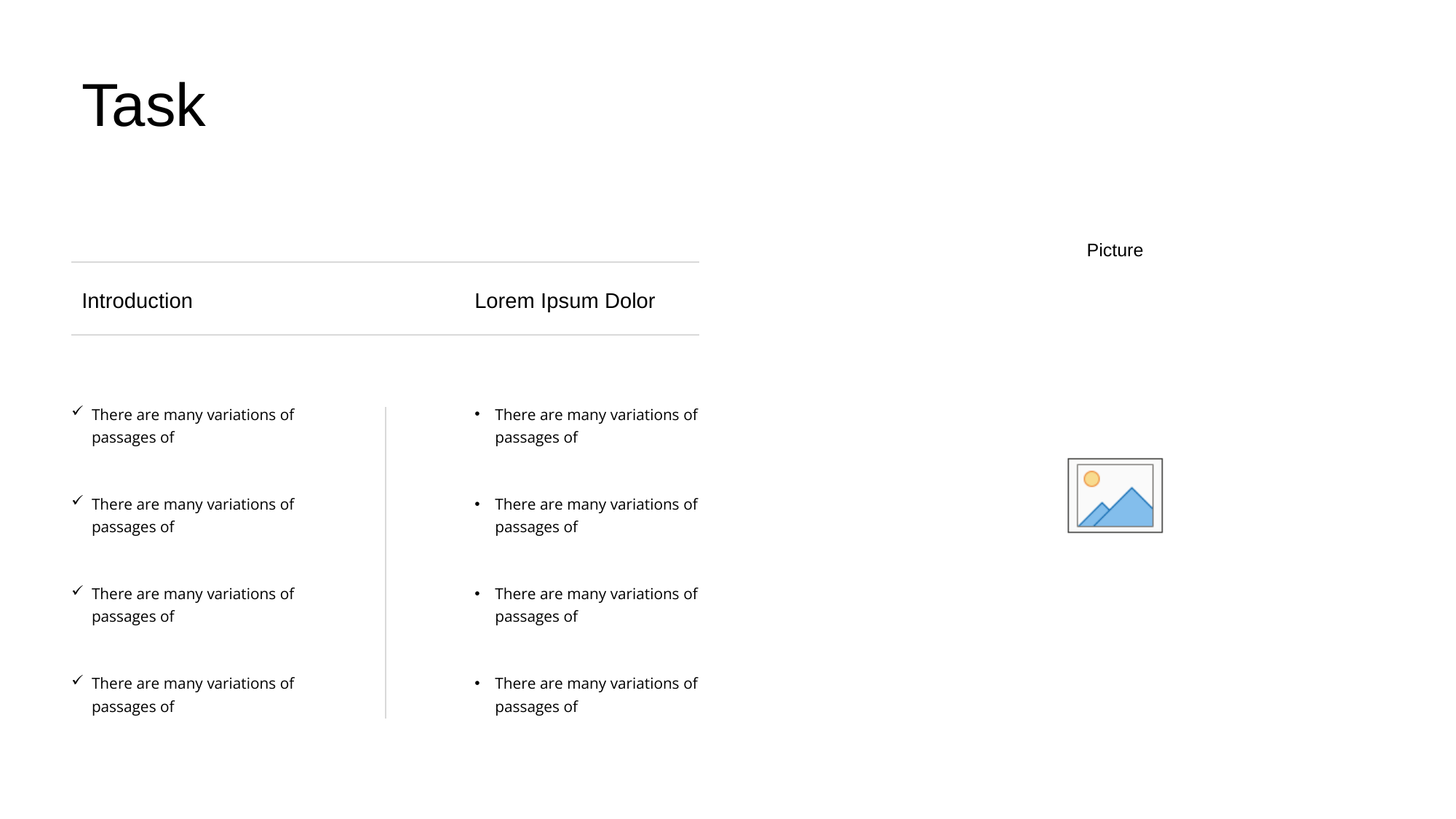

Task

Introduction
Lorem Ipsum Dolor
There are many variations of passages of
There are many variations of passages of
There are many variations of passages of
There are many variations of passages of
There are many variations of passages of
There are many variations of passages of
There are many variations of passages of
There are many variations of passages of